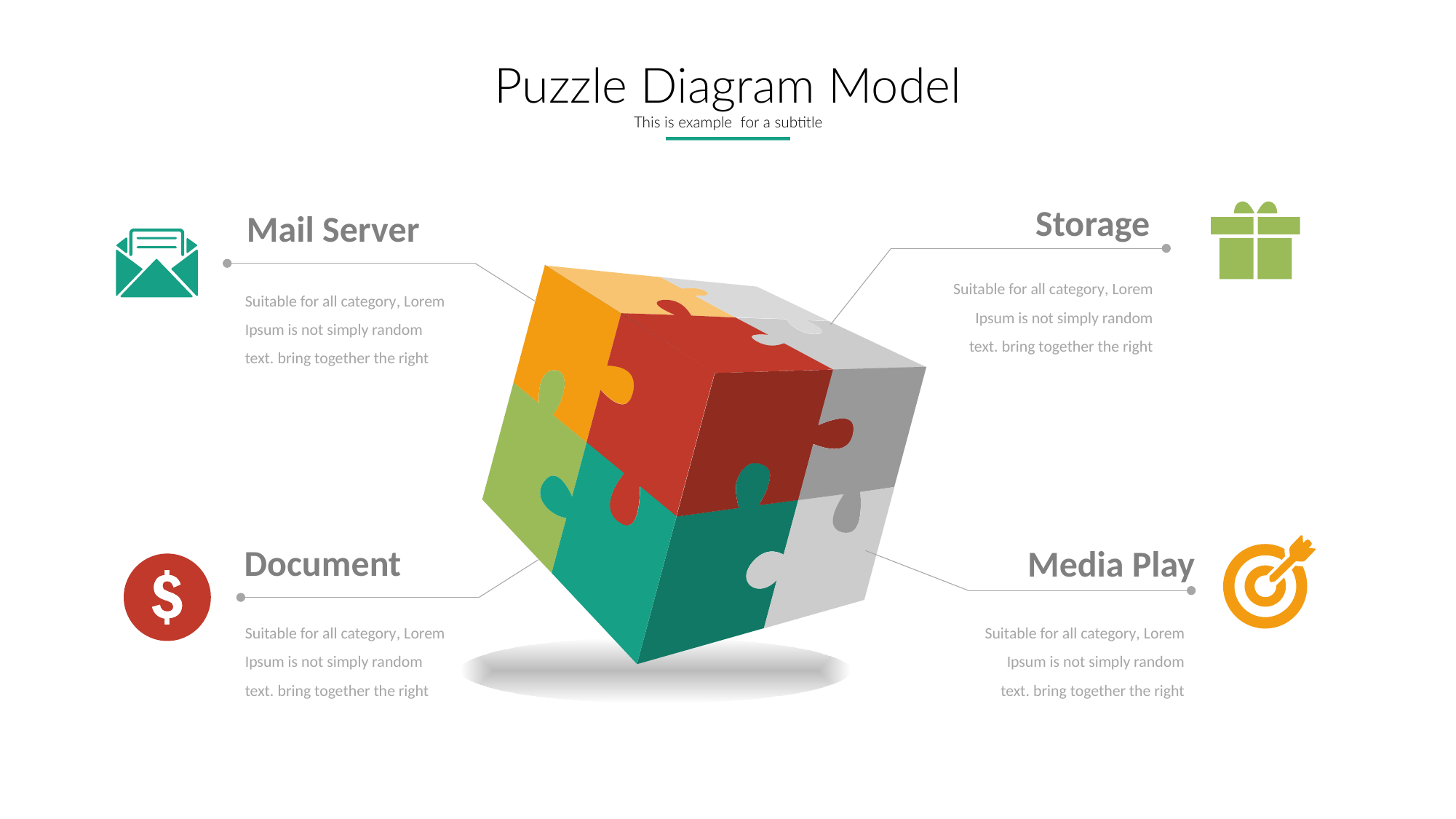

Puzzle Diagram Model
This is example  for a subtitle

Storage
Mail Server

Suitable for all category, Lorem Ipsum is not simply random text. bring together the right

Suitable for all category, Lorem Ipsum is not simply random text. bring together the right
Document
Media Play

Suitable for all category, Lorem Ipsum is not simply random text. bring together the right
Suitable for all category, Lorem Ipsum is not simply random text. bring together the right